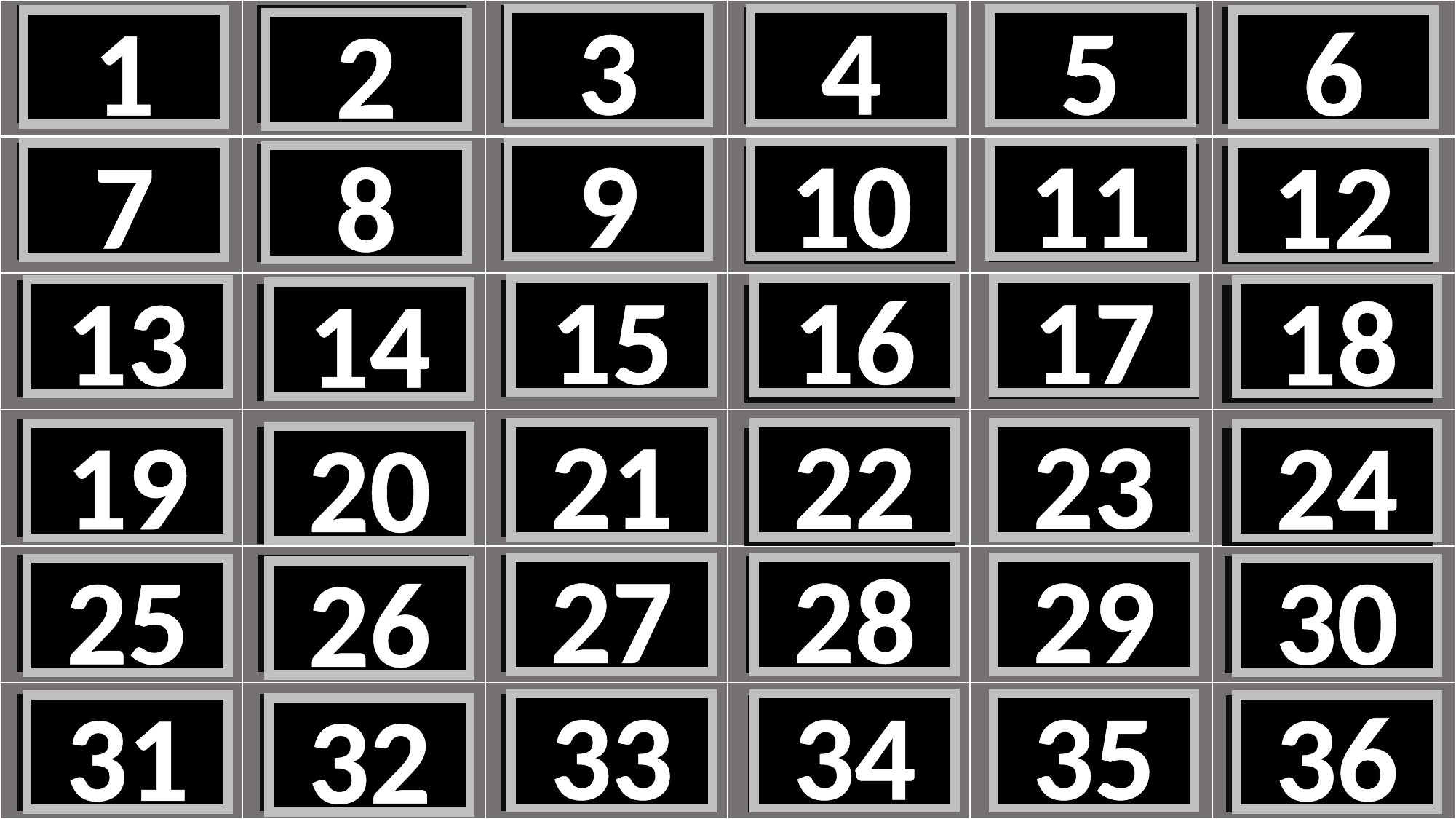

|  |  |  |  |  |  |
| --- | --- | --- | --- | --- | --- |
|  |  |  |  |  |  |
|  |  |  |  |  |  |
|  |  |  |  |  |  |
|  |  |  |  |  |  |
|  |  |  |  |  |  |
5
3
4
1
6
1
2
3
4
5
6
2
11
9
10
7
12
8
7
9
11
8
10
12
17
15
16
13
18
14
13
15
17
14
16
18
23
21
22
19
21
19
24
23
20
20
22
24
29
27
28
25
30
25
26
27
28
29
30
26
35
33
34
31
36
32
31
32
33
34
35
36